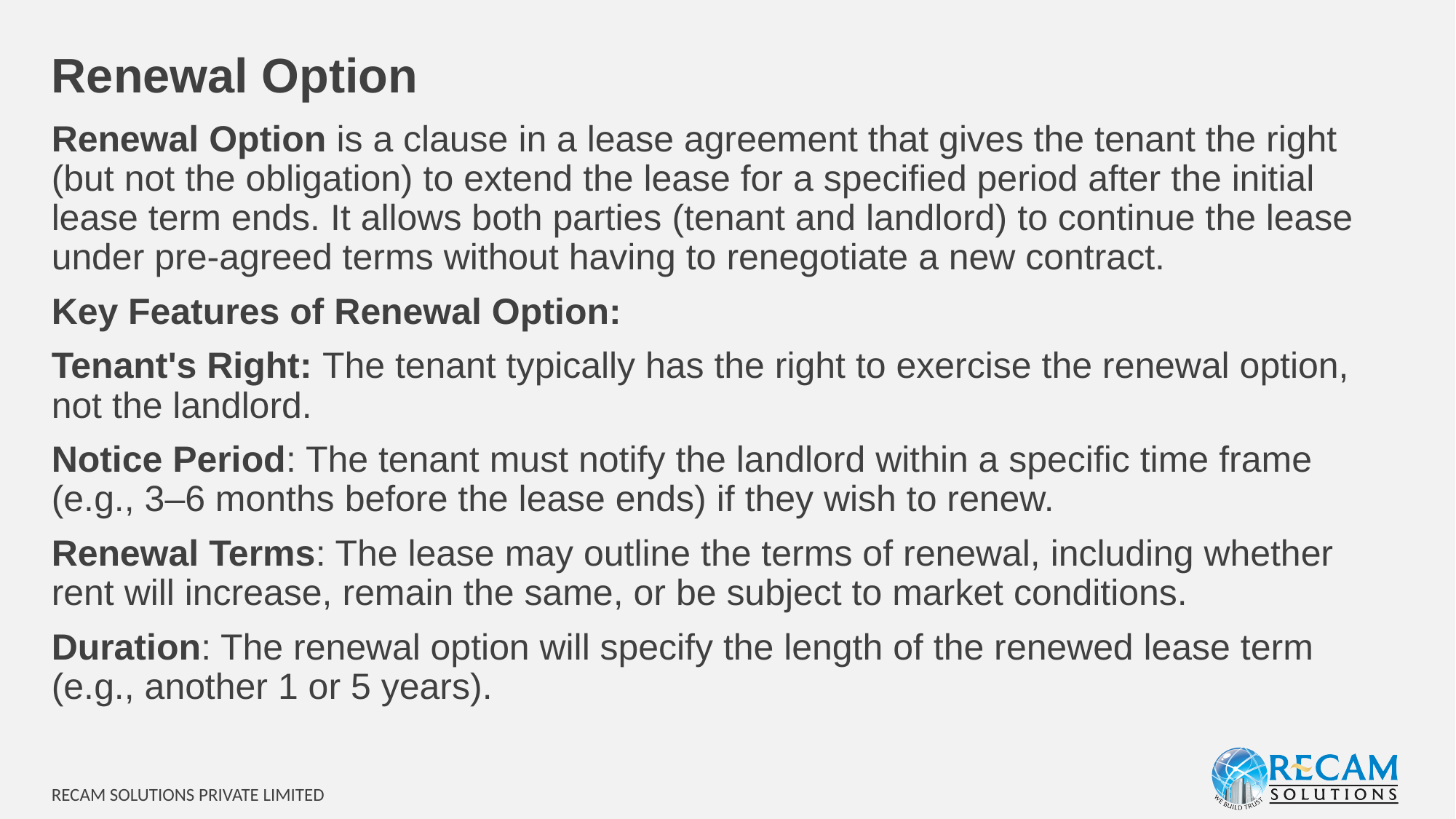

# Renewal Option
Renewal Option is a clause in a lease agreement that gives the tenant the right (but not the obligation) to extend the lease for a specified period after the initial lease term ends. It allows both parties (tenant and landlord) to continue the lease under pre-agreed terms without having to renegotiate a new contract.
Key Features of Renewal Option:
Tenant's Right: The tenant typically has the right to exercise the renewal option, not the landlord.
Notice Period: The tenant must notify the landlord within a specific time frame (e.g., 3–6 months before the lease ends) if they wish to renew.
Renewal Terms: The lease may outline the terms of renewal, including whether rent will increase, remain the same, or be subject to market conditions.
Duration: The renewal option will specify the length of the renewed lease term (e.g., another 1 or 5 years).
RECAM SOLUTIONS PRIVATE LIMITED